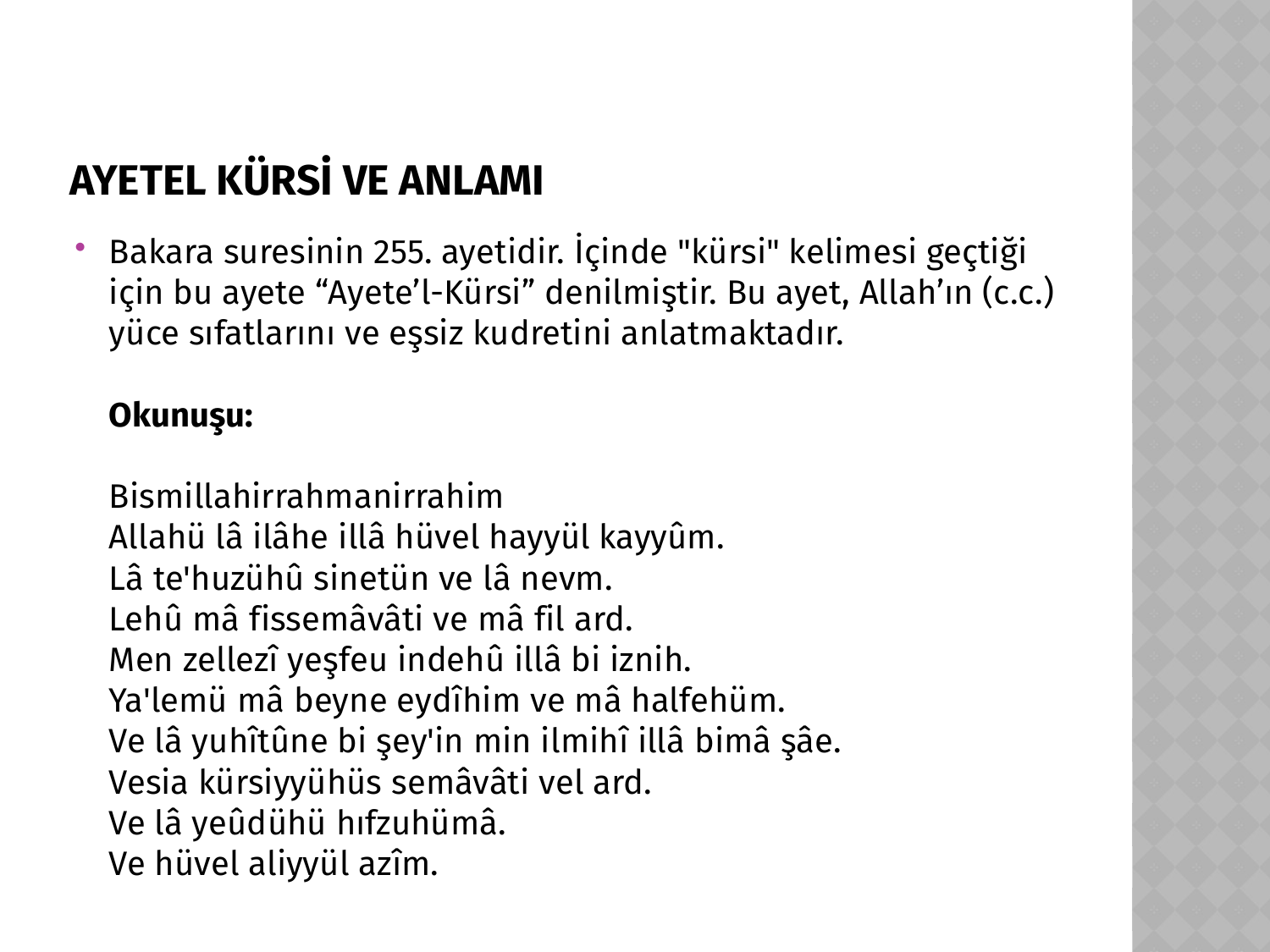

# AYETEL KÜRSİ VE ANLAMI
Bakara suresinin 255. ayetidir. İçinde "kürsi" kelimesi geçtiği için bu ayete “Ayete’l-Kürsi” denilmiştir. Bu ayet, Allah’ın (c.c.) yüce sıfatlarını ve eşsiz kudretini anlatmaktadır.
Okunuşu:
Bismillahirrahmanirrahim
Allahü lâ ilâhe illâ hüvel hayyül kayyûm.
Lâ te'huzühû sinetün ve lâ nevm.
Lehû mâ fissemâvâti ve mâ fil ard.
Men zellezî yeşfeu indehû illâ bi iznih.
Ya'lemü mâ beyne eydîhim ve mâ halfehüm.
Ve lâ yuhîtûne bi şey'in min ilmihî illâ bimâ şâe.
Vesia kürsiyyühüs semâvâti vel ard.
Ve lâ yeûdühü hıfzuhümâ.
Ve hüvel aliyyül azîm.